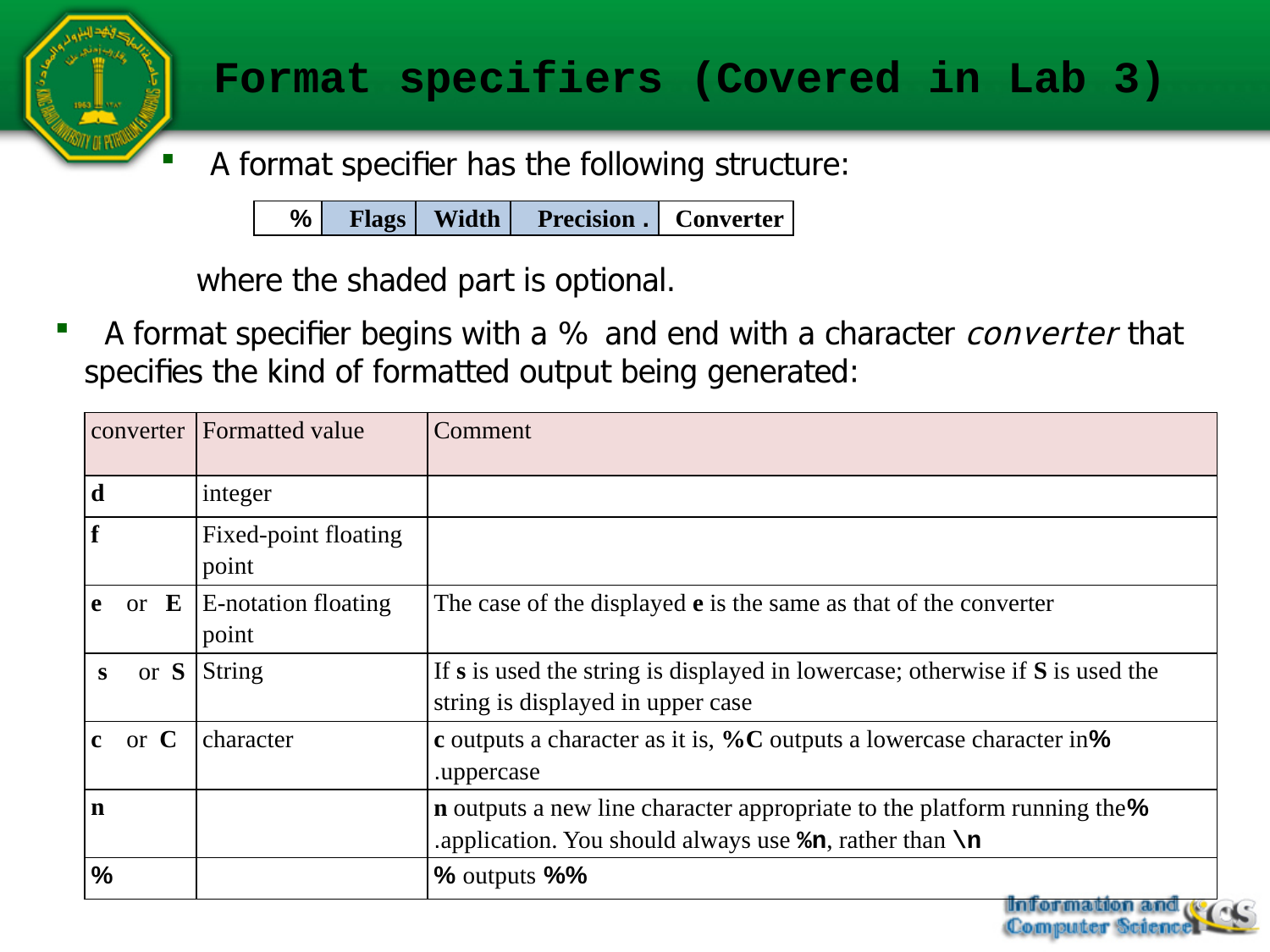

# Format specifiers (Covered in Lab 3)
  A format specifier has the following structure:
| % | Flags | Width | . Precision | Converter |
| --- | --- | --- | --- | --- |
          where the shaded part is optional.
  A format specifier begins with a % and end with a character converter that
   specifies the kind of formatted output being generated:
| converter | Formatted value | Comment |
| --- | --- | --- |
| d | integer |  |
| f | Fixed-point floating point |  |
| e or E | E-notation floating point | The case of the displayed e is the same as that of the converter |
| s or S | String | If s is used the string is displayed in lowercase; otherwise if S is used the string is displayed in upper case |
| c or C | character | %c outputs a character as it is, %C outputs a lowercase character in uppercase. |
| n |  | %n outputs a new line character appropriate to the platform running the application. You should always use %n, rather than \n. |
| % |  | %% outputs % |